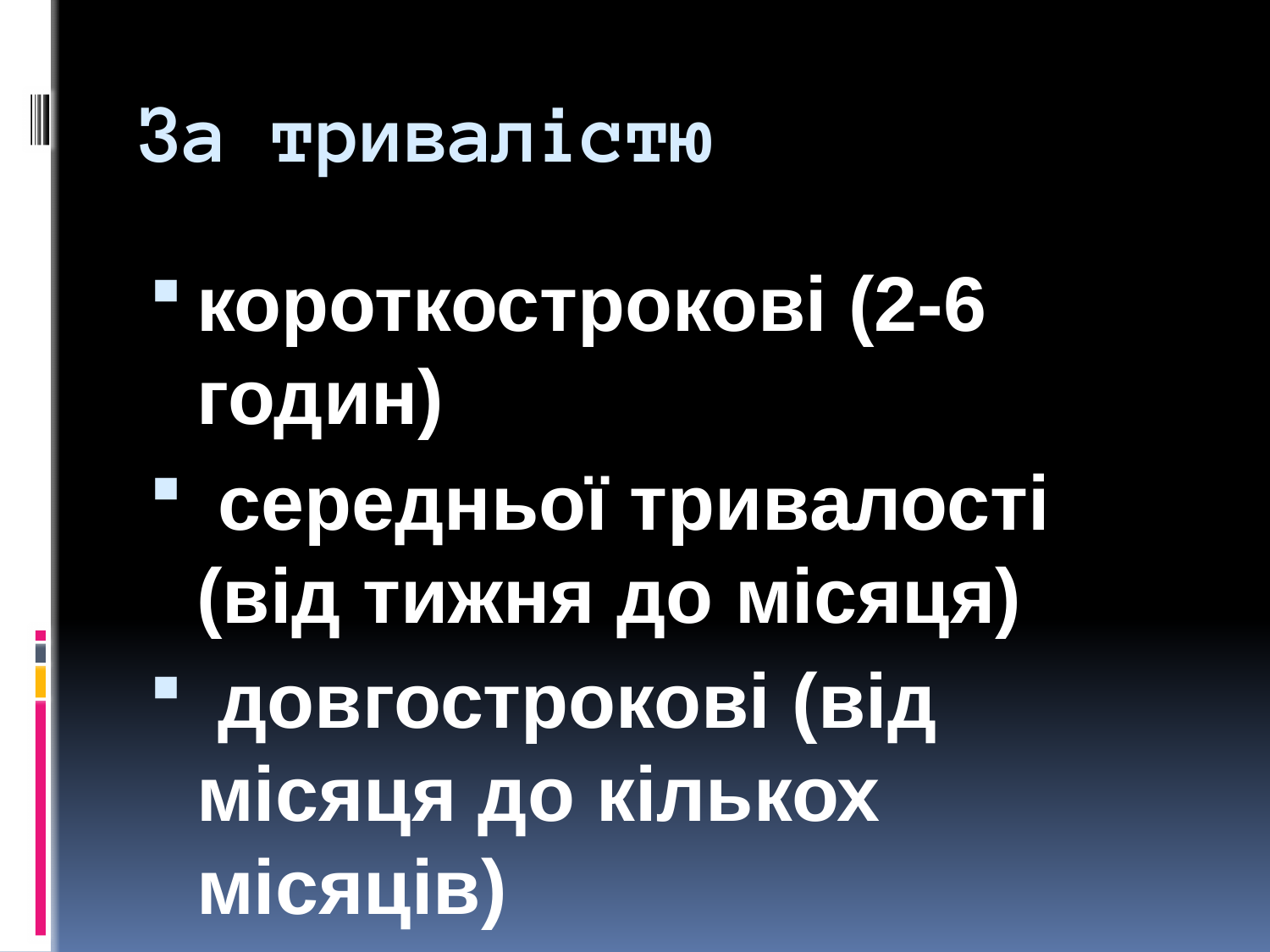

# За тривалістю
короткострокові (2-6 годин)
 середньої тривалості (від тижня до місяця)
 довгострокові (від місяця до кількох місяців)